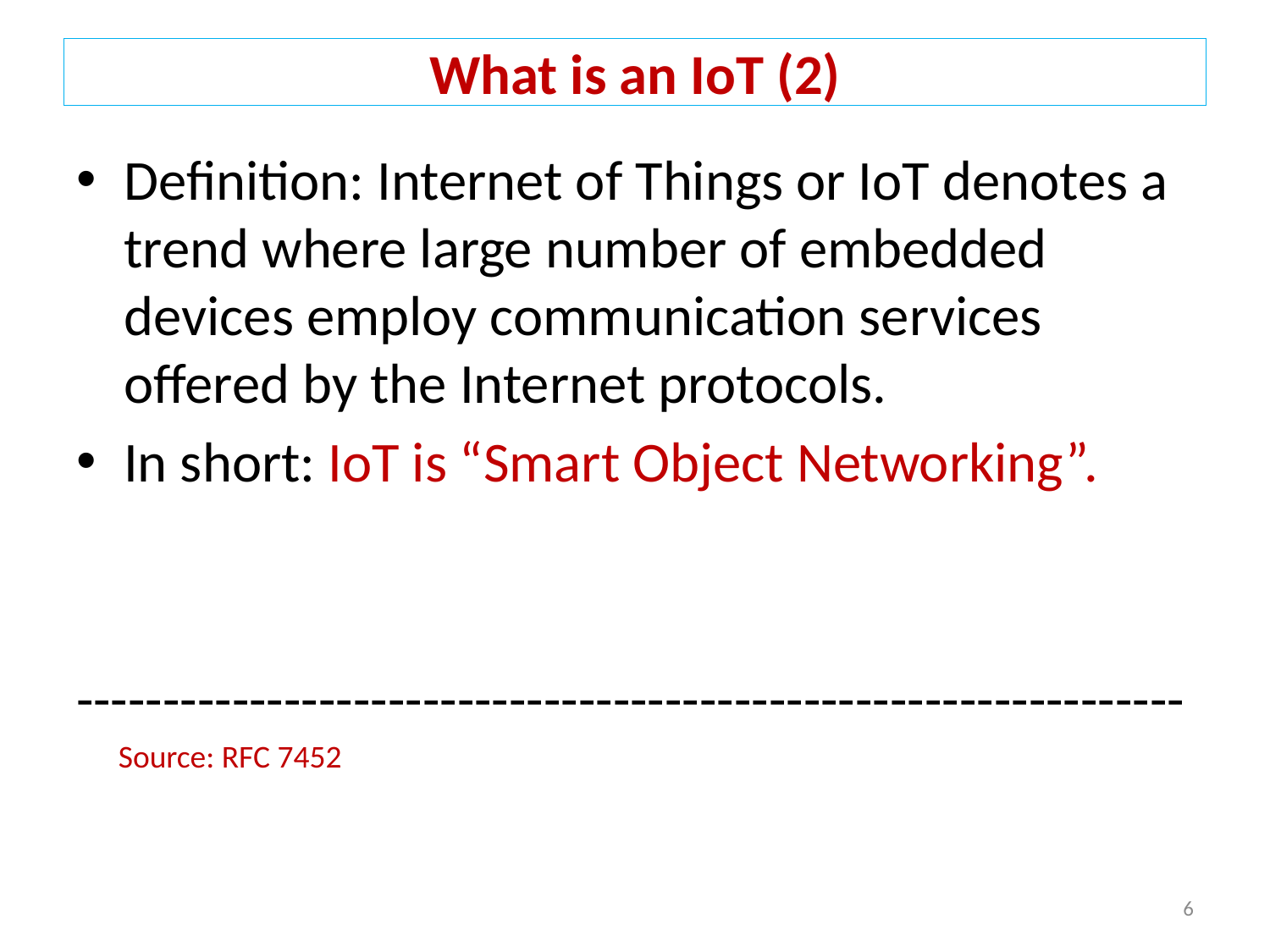

# What is an IoT (2)
Definition: Internet of Things or IoT denotes a trend where large number of embedded devices employ communication services offered by the Internet protocols.
In short: IoT is “Smart Object Networking”.

----------------------------------------------------------------

Source: RFC 7452
6